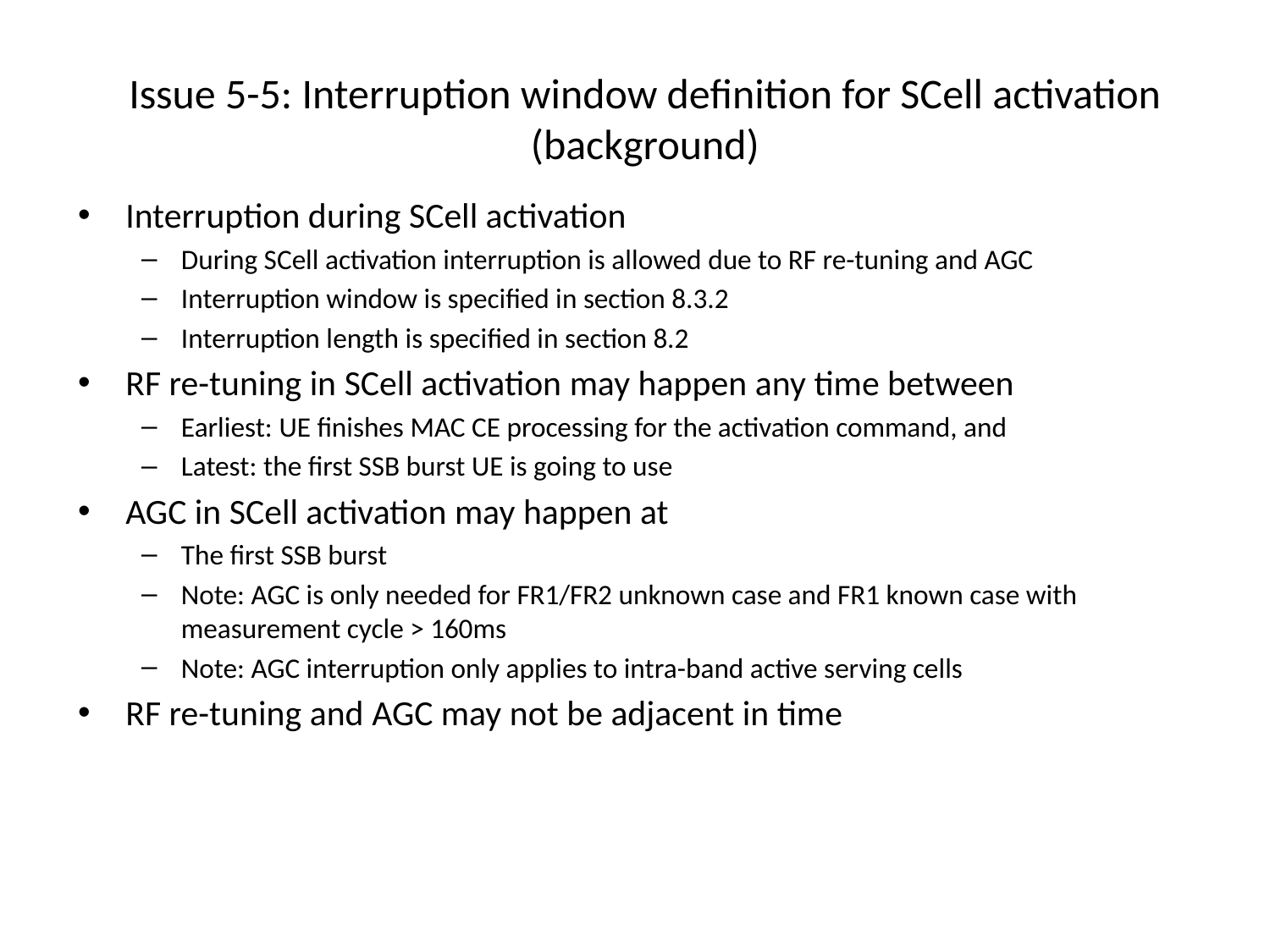

# Issue 5-5: Interruption window definition for SCell activation (background)
Interruption during SCell activation
During SCell activation interruption is allowed due to RF re-tuning and AGC
Interruption window is specified in section 8.3.2
Interruption length is specified in section 8.2
RF re-tuning in SCell activation may happen any time between
Earliest: UE finishes MAC CE processing for the activation command, and
Latest: the first SSB burst UE is going to use
AGC in SCell activation may happen at
The first SSB burst
Note: AGC is only needed for FR1/FR2 unknown case and FR1 known case with measurement cycle > 160ms
Note: AGC interruption only applies to intra-band active serving cells
RF re-tuning and AGC may not be adjacent in time